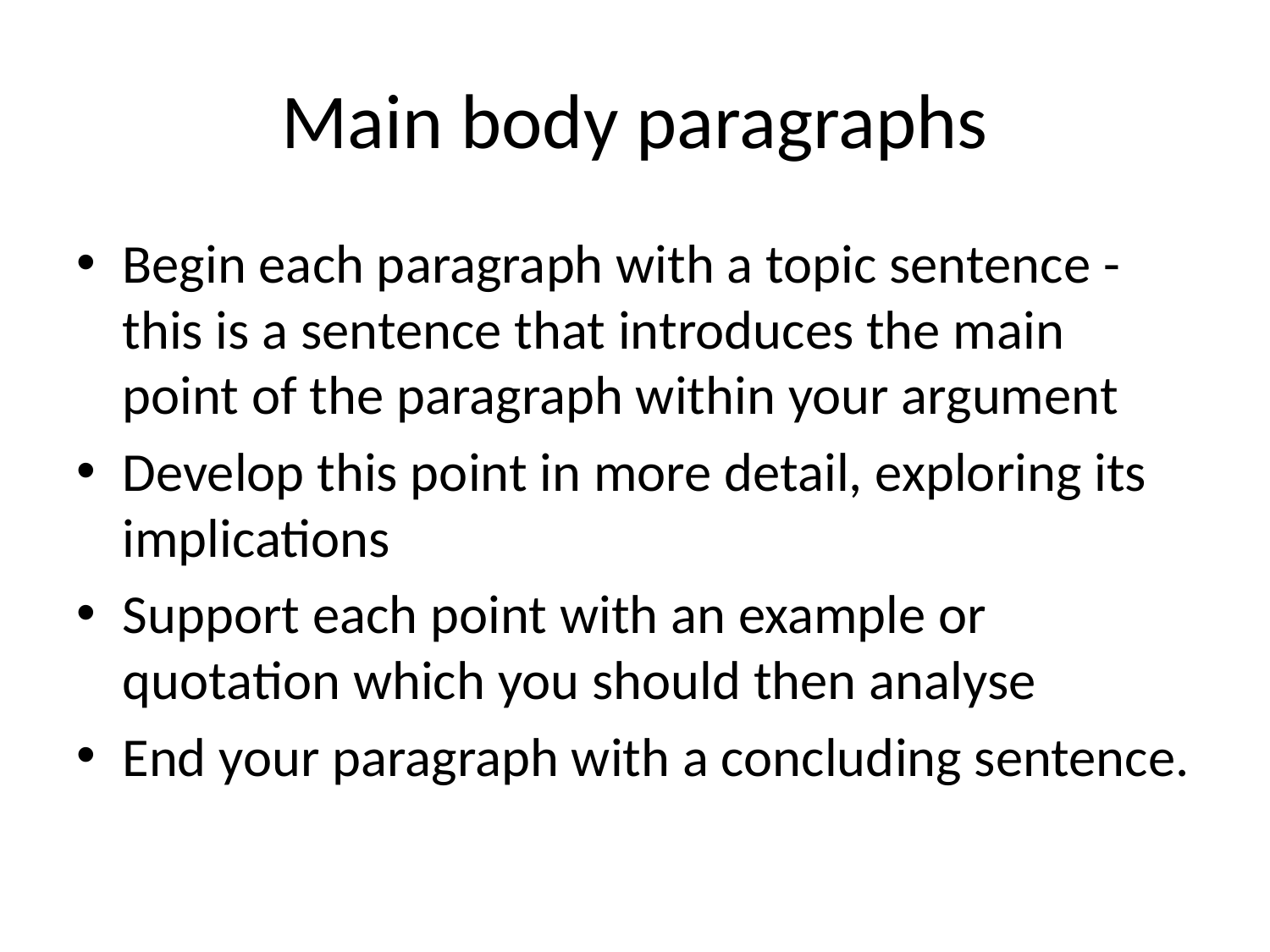

# Main body paragraphs
Begin each paragraph with a topic sentence - this is a sentence that introduces the main point of the paragraph within your argument
Develop this point in more detail, exploring its implications
Support each point with an example or quotation which you should then analyse
End your paragraph with a concluding sentence.